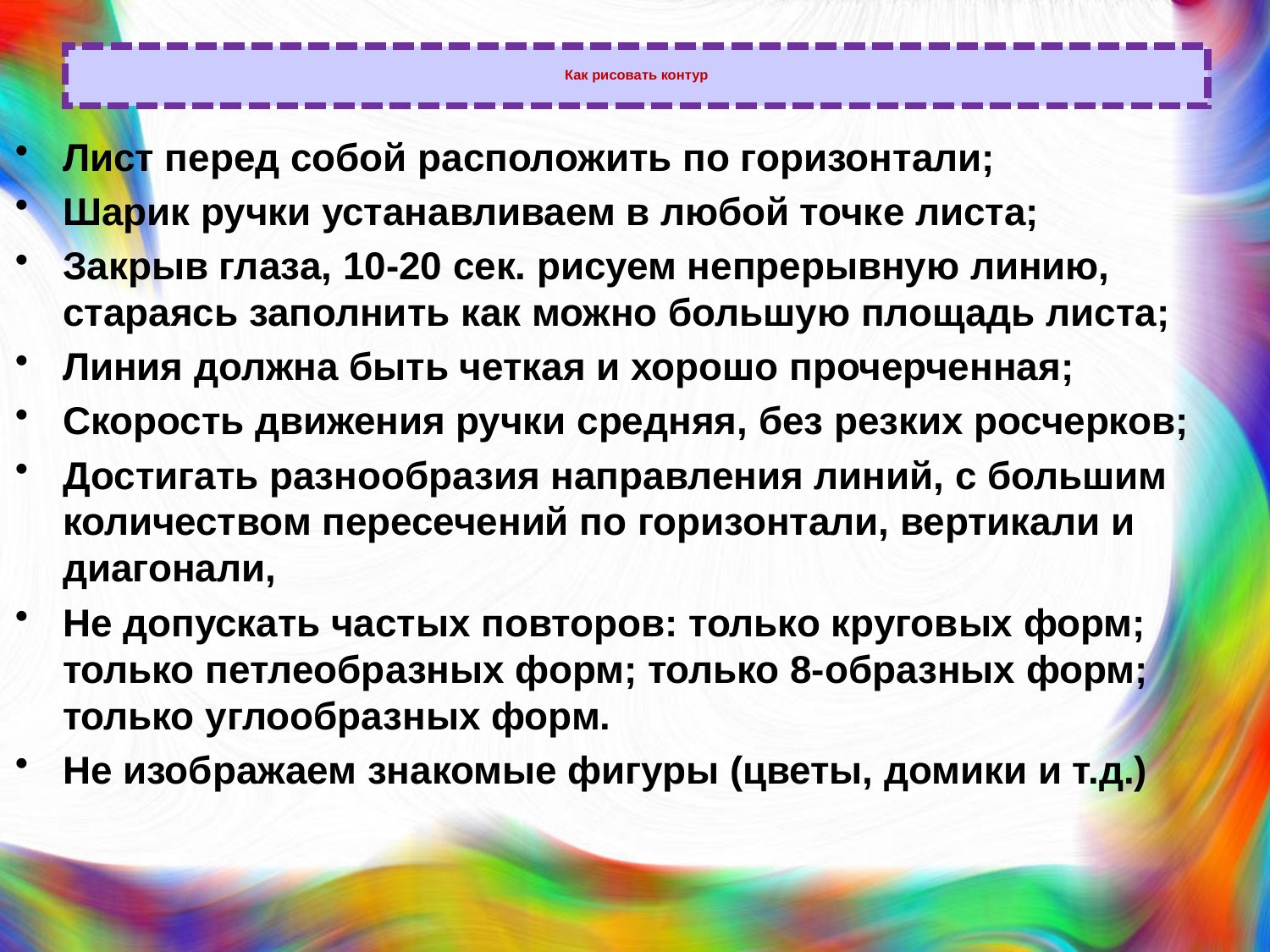

# Как рисовать контур
Лист перед собой расположить по горизонтали;
Шарик ручки устанавливаем в любой точке листа;
Закрыв глаза, 10-20 сек. рисуем непрерывную линию, стараясь заполнить как можно большую площадь листа;
Линия должна быть четкая и хорошо прочерченная;
Скорость движения ручки средняя, без резких росчерков;
Достигать разнообразия направления линий, с большим количеством пересечений по горизонтали, вертикали и диагонали,
Не допускать частых повторов: только круговых форм; только петлеобразных форм; только 8-образных форм; только углообразных форм.
Не изображаем знакомые фигуры (цветы, домики и т.д.)